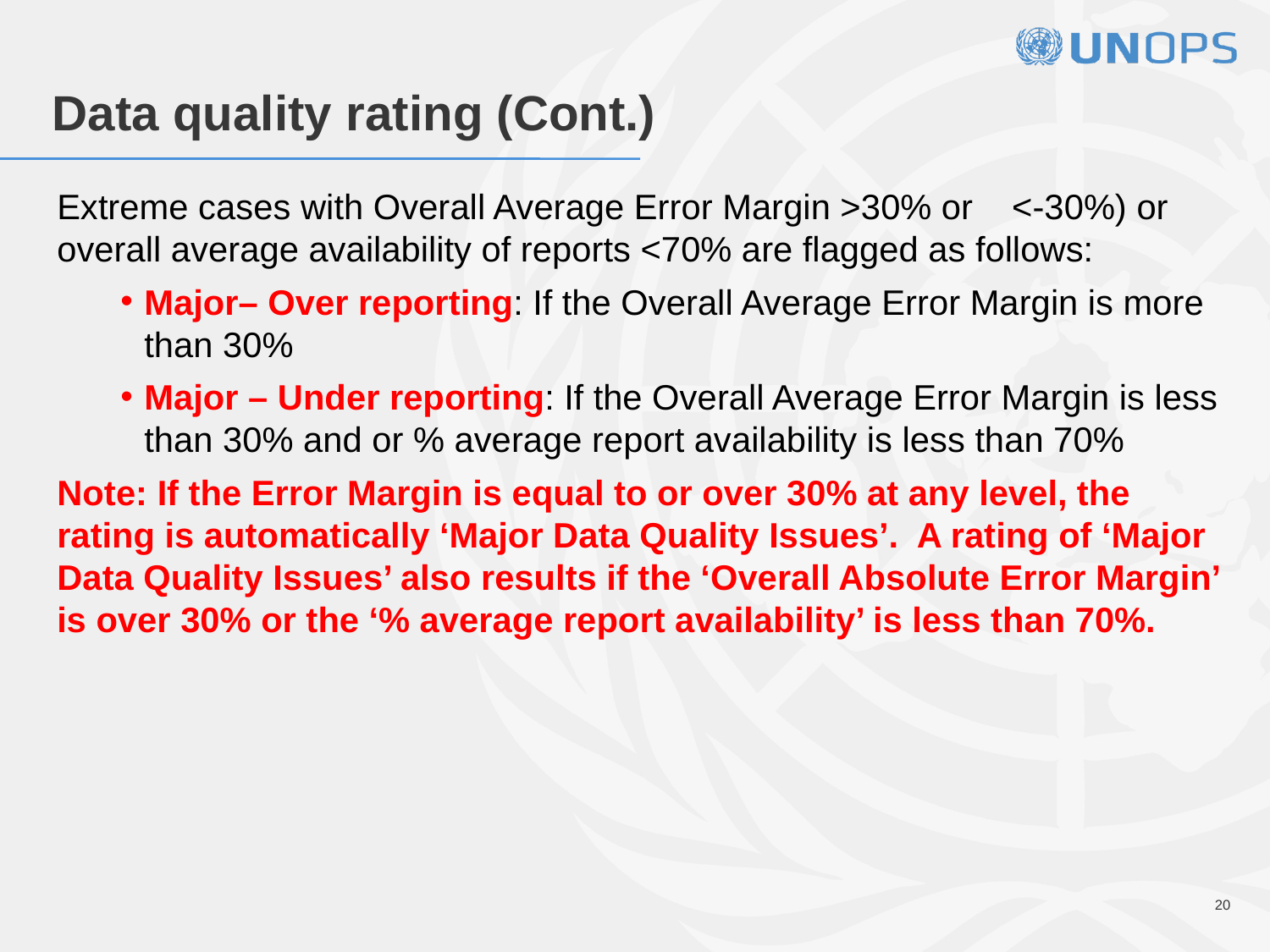

Data quality rating (Cont.)

Extreme cases with Overall Average Error Margin >30% or    <-30%) or overall average availability of reports <70% are flagged as follows:
Major– Over reporting: If the Overall Average Error Margin is more than 30%
Major – Under reporting: If the Overall Average Error Margin is less than 30% and or % average report availability is less than 70%
Note: If the Error Margin is equal to or over 30% at any level, the rating is automatically ‘Major Data Quality Issues’.  A rating of ‘Major Data Quality Issues’ also results if the ‘Overall Absolute Error Margin’ is over 30% or the ‘% average report availability’ is less than 70%.
20